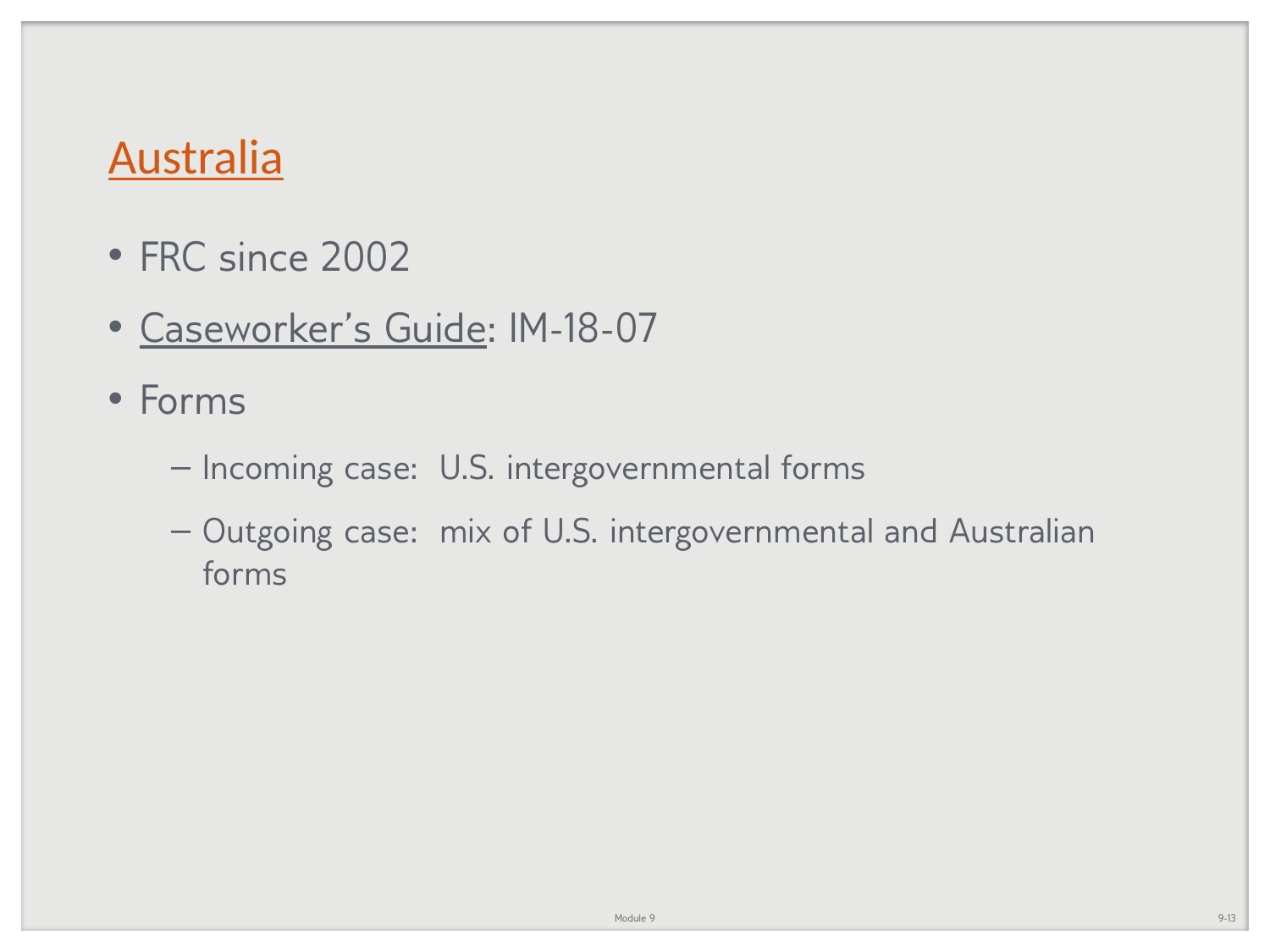

# Australia
FRC since 2002
Caseworker’s Guide: IM-18-07
Forms
Incoming case:  U.S. intergovernmental forms
Outgoing case:  mix of U.S. intergovernmental and Australian forms

Module 9
9-13